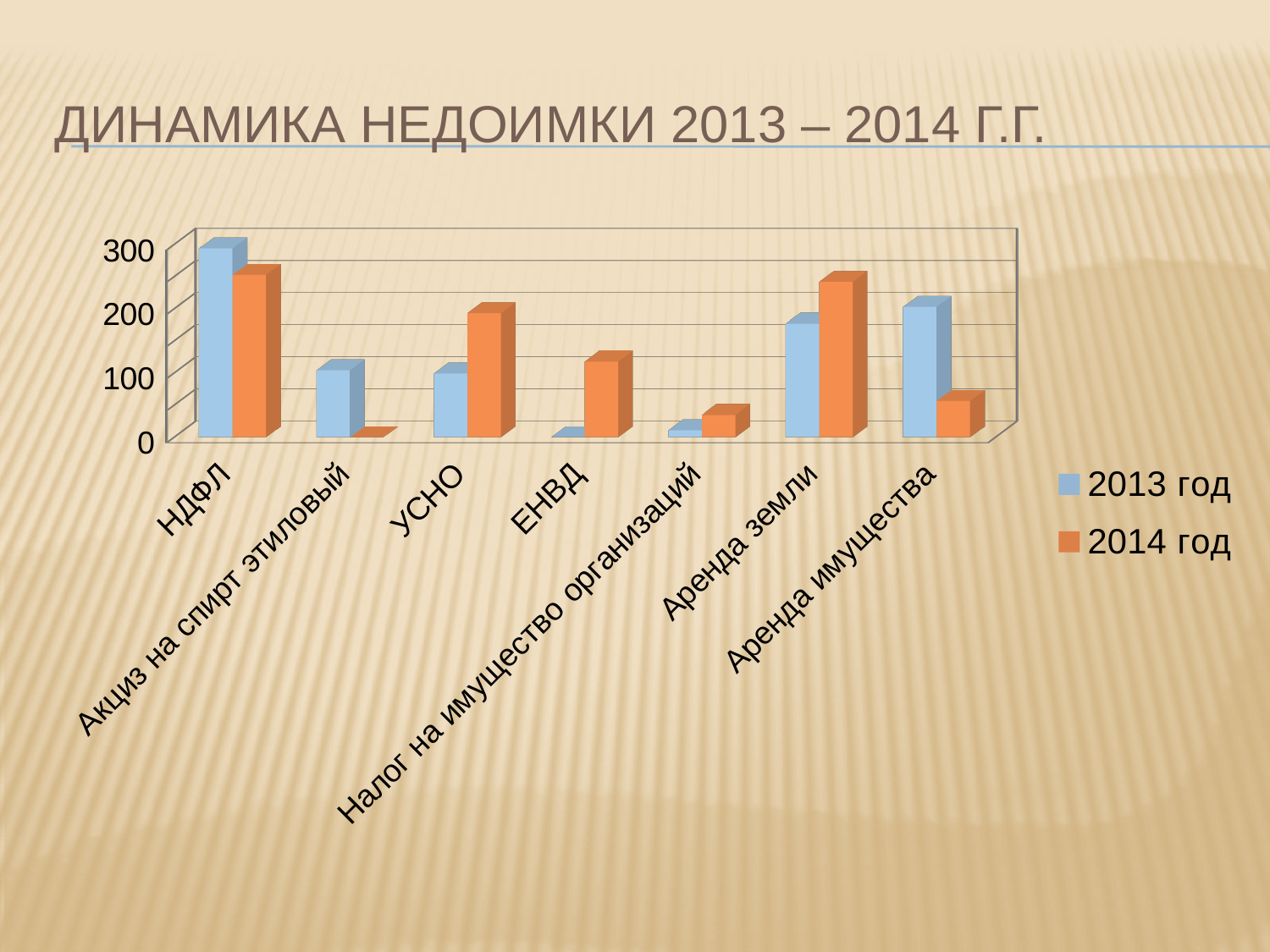

# Динамика недоимки 2013 – 2014 г.г.

[unsupported chart]